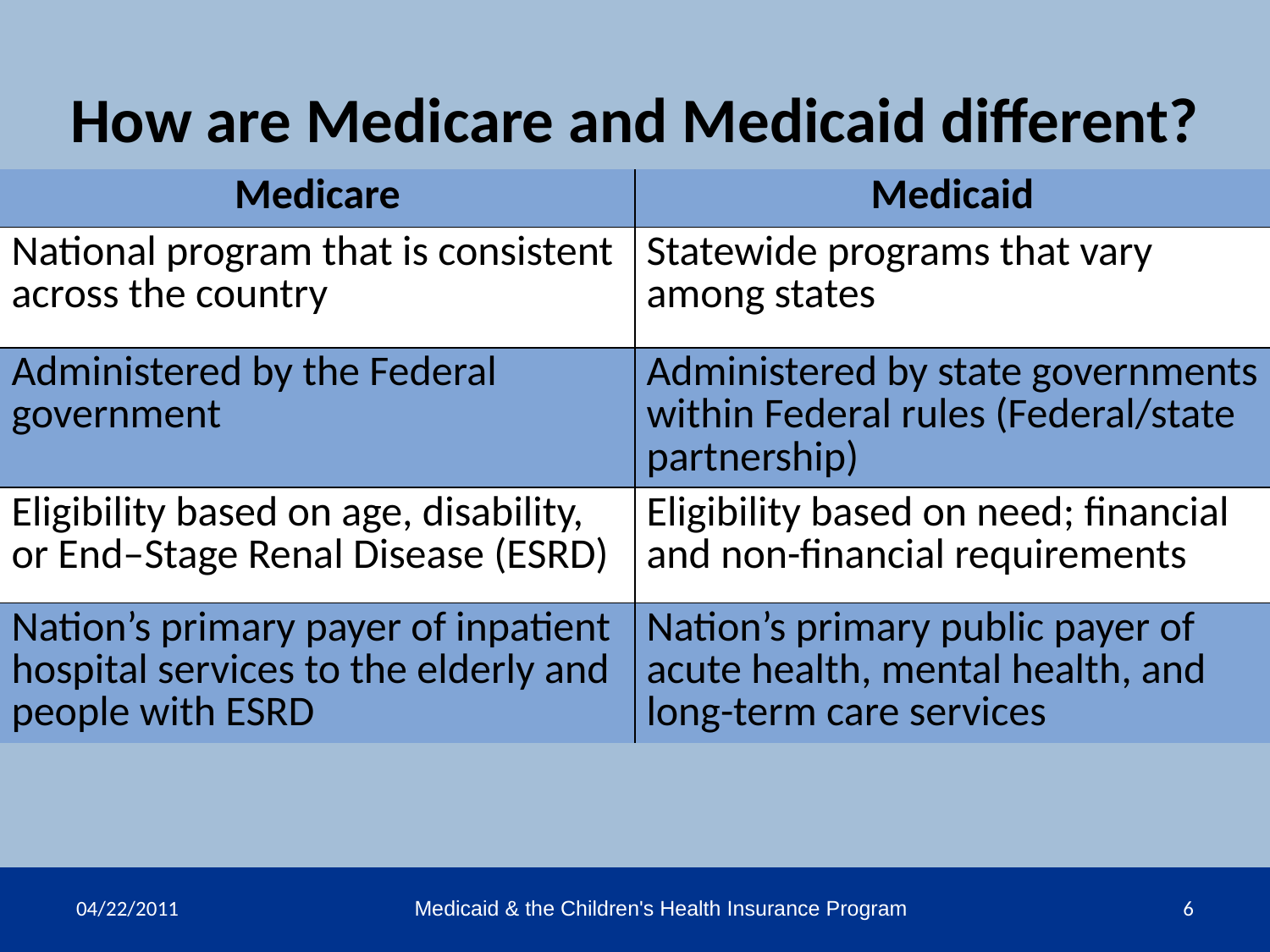

# How are Medicare and Medicaid different?
| Medicare | Medicaid |
| --- | --- |
| National program that is consistent across the country | Statewide programs that vary among states |
| Administered by the Federal government | Administered by state governments within Federal rules (Federal/state partnership) |
| Eligibility based on age, disability, or End–Stage Renal Disease (ESRD) | Eligibility based on need; financial and non-financial requirements |
| Nation’s primary payer of inpatient hospital services to the elderly and people with ESRD | Nation’s primary public payer of acute health, mental health, and long-term care services |
04/22/2011
Medicaid & the Children's Health Insurance Program
6